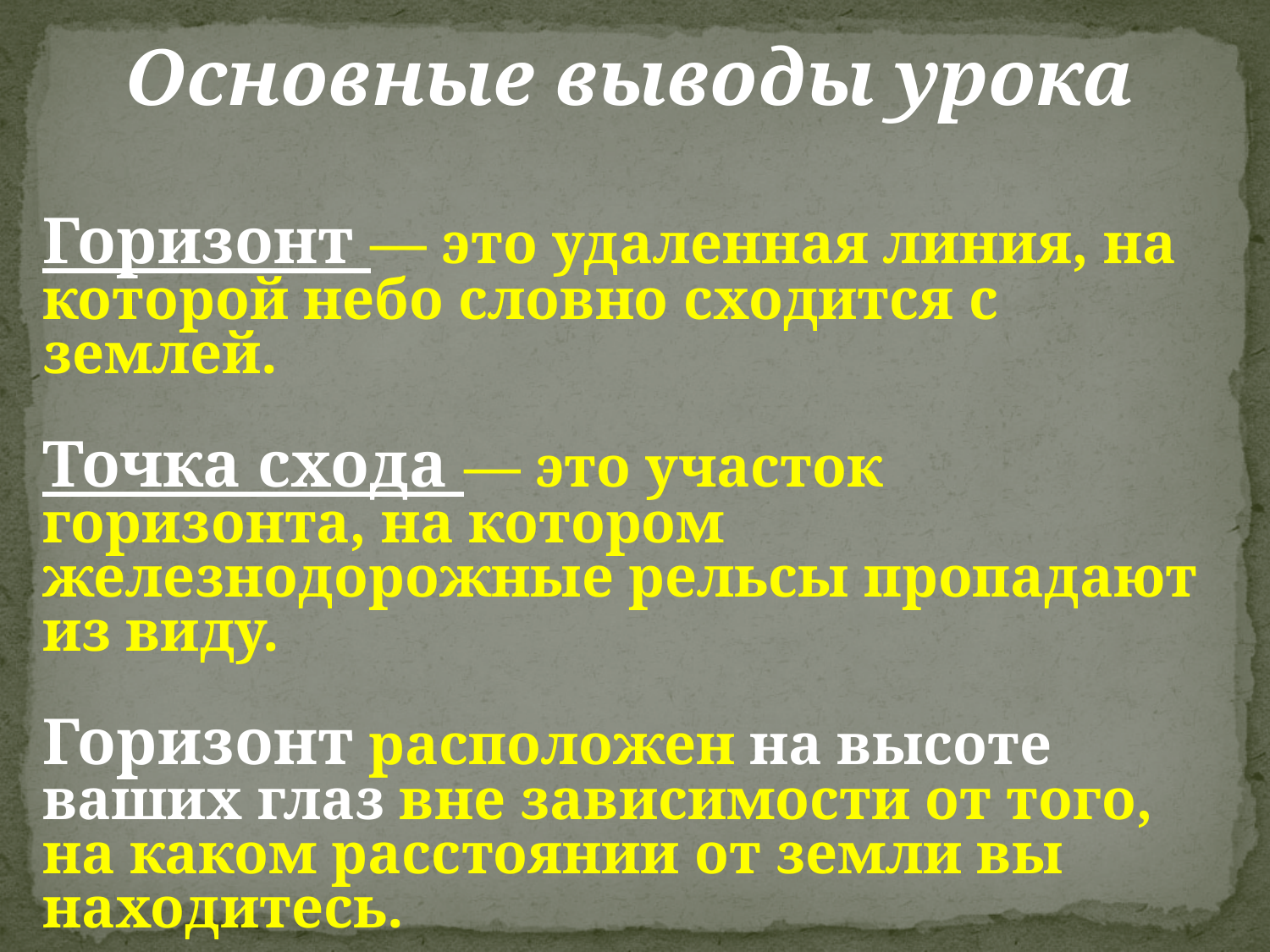

Основные выводы урока

Горизонт — это удаленная линия, на которой небо словно сходится с землей.

Точка схода — это участок горизонта, на котором железнодорожные рельсы пропадают из виду.

Горизонт расположен на высоте ваших глаз вне зависимости от того, на каком расстоянии от земли вы находитесь.